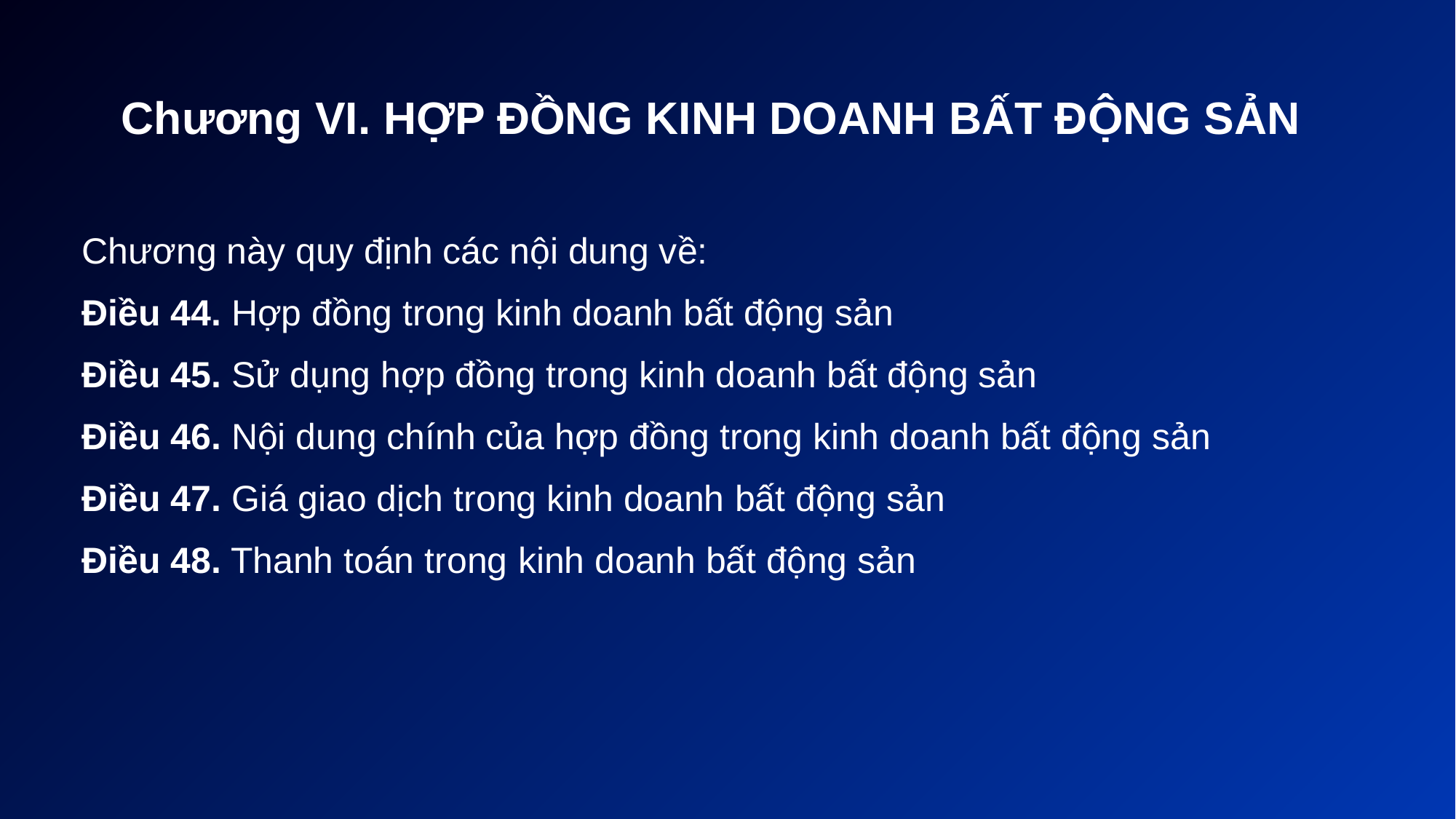

# Chương VI. HỢP ĐỒNG KINH DOANH BẤT ĐỘNG SẢN
Chương này quy định các nội dung về:
Điều 44. Hợp đồng trong kinh doanh bất động sản
Điều 45. Sử dụng hợp đồng trong kinh doanh bất động sản
Điều 46. Nội dung chính của hợp đồng trong kinh doanh bất động sản
Điều 47. Giá giao dịch trong kinh doanh bất động sản
Điều 48. Thanh toán trong kinh doanh bất động sản